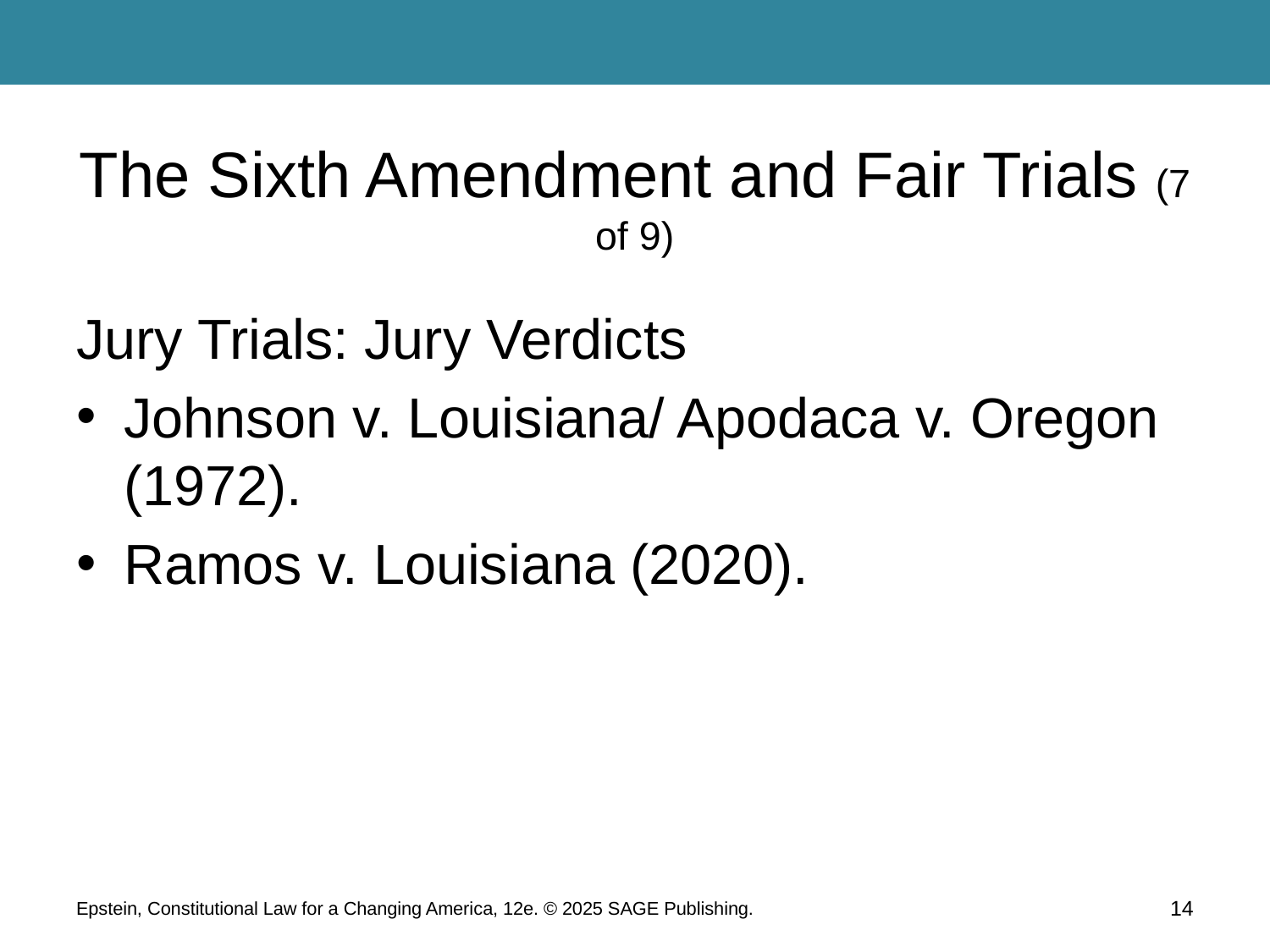

# The Sixth Amendment and Fair Trials (7 of 9)
Jury Trials: Jury Verdicts
Johnson v. Louisiana/ Apodaca v. Oregon (1972).
Ramos v. Louisiana (2020).

Epstein, Constitutional Law for a Changing America, 12e. © 2025 SAGE Publishing.
14